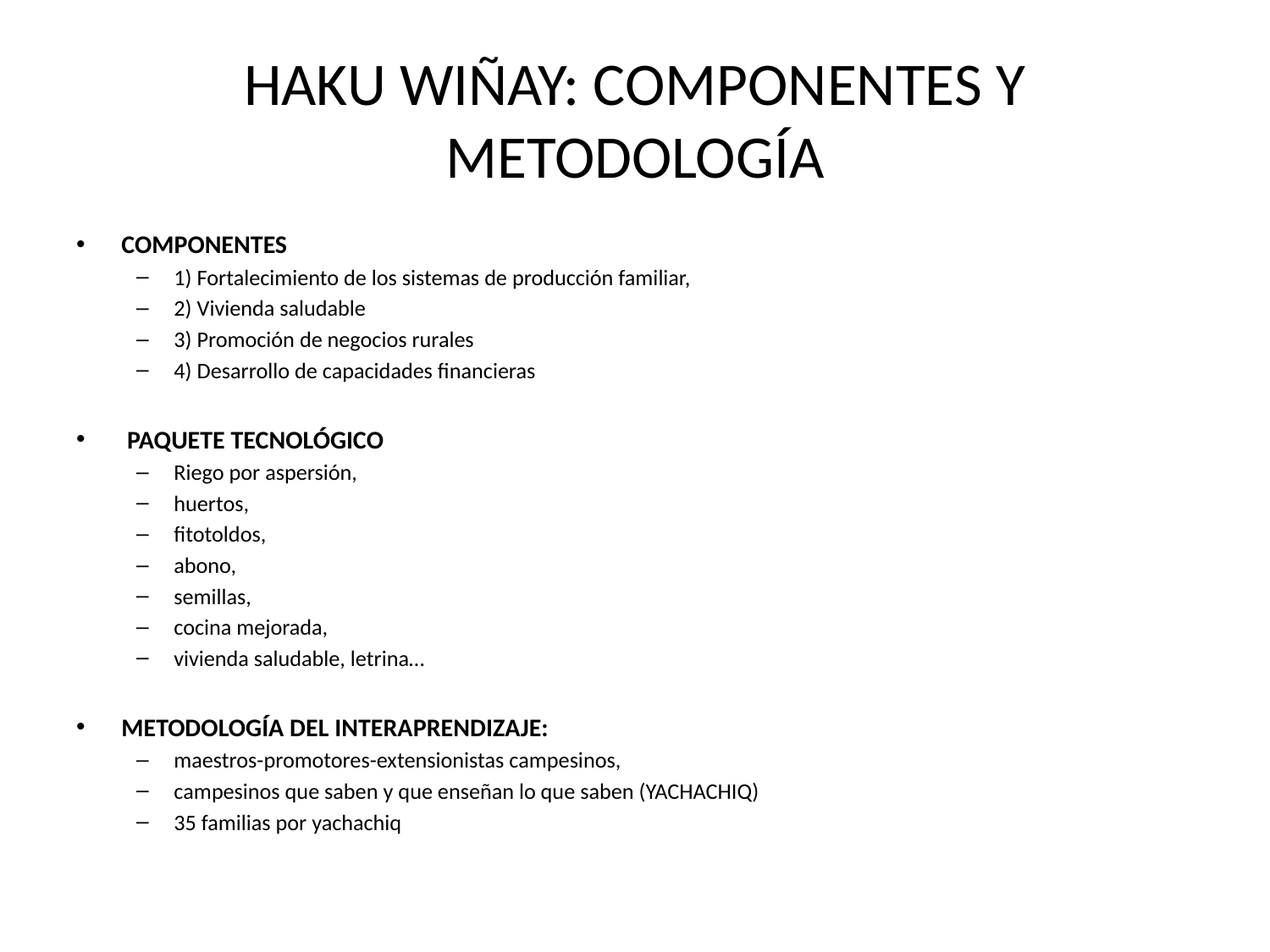

# HAKU WIÑAY: COMPONENTES Y METODOLOGÍA
COMPONENTES
1) Fortalecimiento de los sistemas de producción familiar,
2) Vivienda saludable
3) Promoción de negocios rurales
4) Desarrollo de capacidades financieras

 PAQUETE TECNOLÓGICO
Riego por aspersión,
huertos,
fitotoldos,
abono,
semillas,
cocina mejorada,
vivienda saludable, letrina…

METODOLOGÍA DEL INTERAPRENDIZAJE:
maestros-promotores-extensionistas campesinos,
campesinos que saben y que enseñan lo que saben (YACHACHIQ)
35 familias por yachachiq